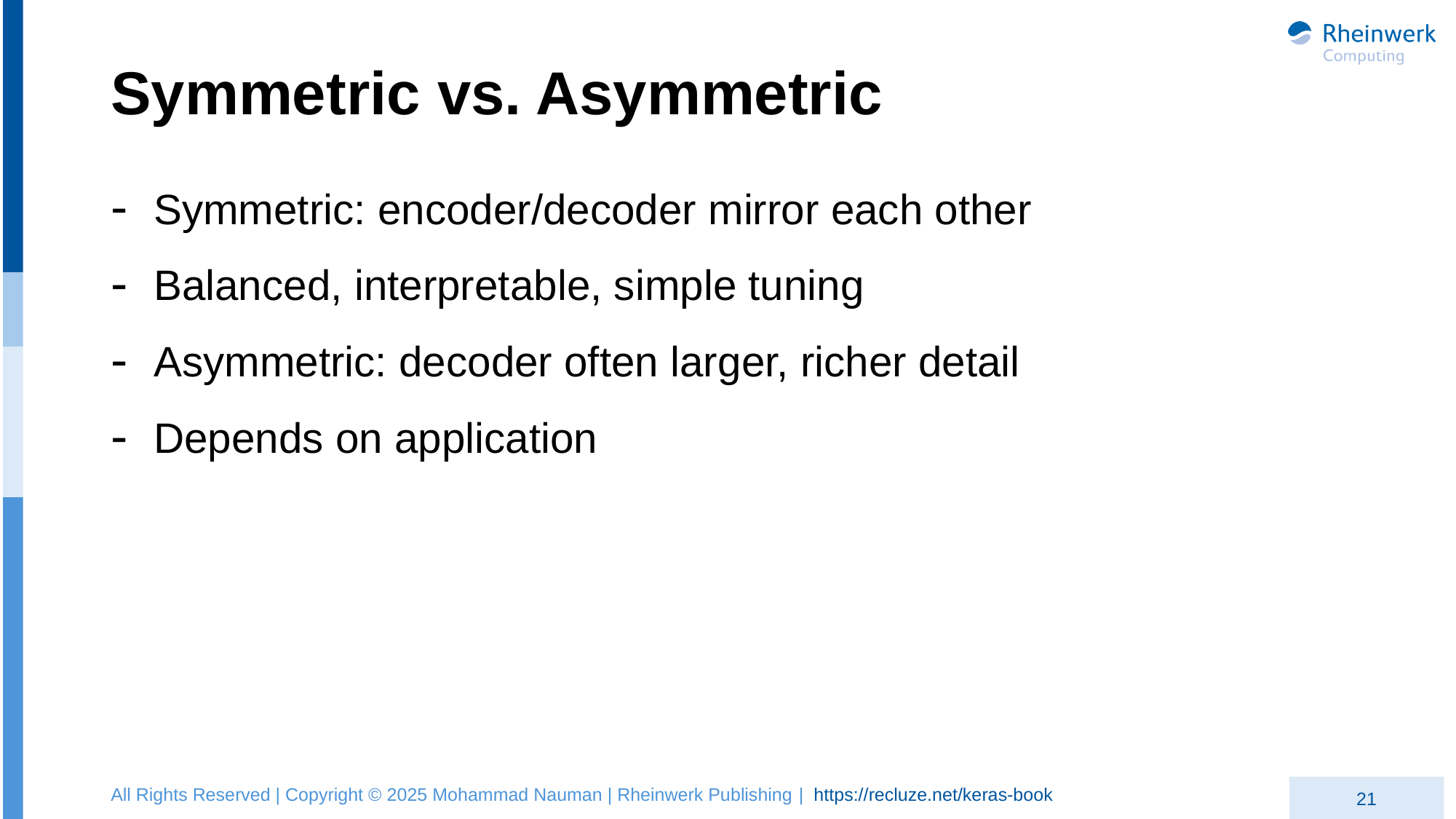

# Symmetric vs. Asymmetric
Symmetric: encoder/decoder mirror each other
Balanced, interpretable, simple tuning
Asymmetric: decoder often larger, richer detail
Depends on application